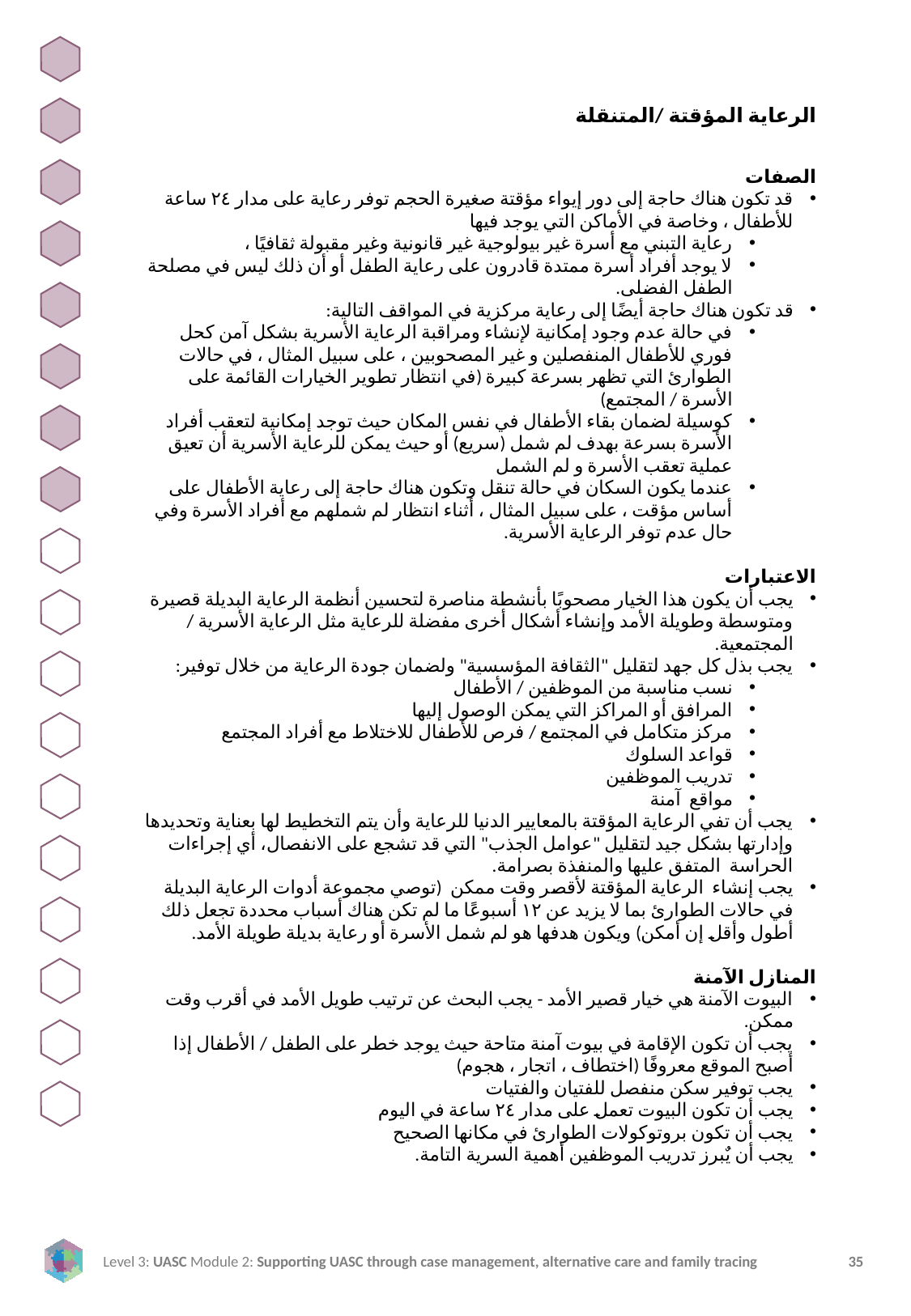

الرعاية المؤقتة /المتنقلة

الصفات
قد تكون هناك حاجة إلى دور إيواء مؤقتة صغيرة الحجم توفر رعاية على مدار ٢٤ ساعة للأطفال ، وخاصة في الأماكن التي يوجد فيها
رعاية التبني مع أسرة غير بيولوجية غير قانونية وغير مقبولة ثقافيًا ،
لا يوجد أفراد أسرة ممتدة قادرون على رعاية الطفل أو أن ذلك ليس في مصلحة الطفل الفضلى.
قد تكون هناك حاجة أيضًا إلى رعاية مركزية في المواقف التالية:
في حالة عدم وجود إمكانية لإنشاء ومراقبة الرعاية الأسرية بشكل آمن كحل فوري للأطفال المنفصلين و غير المصحوبين ، على سبيل المثال ، في حالات الطوارئ التي تظهر بسرعة كبيرة (في انتظار تطوير الخيارات القائمة على الأسرة / المجتمع)
كوسيلة لضمان بقاء الأطفال في نفس المكان حيث توجد إمكانية لتعقب أفراد الأسرة بسرعة بهدف لم شمل (سريع) أو حيث يمكن للرعاية الأسرية أن تعيق عملية تعقب الأسرة و لم الشمل
عندما يكون السكان في حالة تنقل وتكون هناك حاجة إلى رعاية الأطفال على أساس مؤقت ، على سبيل المثال ، أثناء انتظار لم شملهم مع أفراد الأسرة وفي حال عدم توفر الرعاية الأسرية.

الاعتبارات
يجب أن يكون هذا الخيار مصحوبًا بأنشطة مناصرة لتحسين أنظمة الرعاية البديلة قصيرة ومتوسطة وطويلة الأمد وإنشاء أشكال أخرى مفضلة للرعاية مثل الرعاية الأسرية / المجتمعية.
يجب بذل كل جهد لتقليل "الثقافة المؤسسية" ولضمان جودة الرعاية من خلال توفير:
نسب مناسبة من الموظفين / الأطفال
المرافق أو المراكز التي يمكن الوصول إليها
مركز متكامل في المجتمع / فرص للأطفال للاختلاط مع أفراد المجتمع
قواعد السلوك
تدريب الموظفين
مواقع  آمنة
يجب أن تفي الرعاية المؤقتة بالمعايير الدنيا للرعاية وأن يتم التخطيط لها بعناية وتحديدها وإدارتها بشكل جيد لتقليل "عوامل الجذب" التي قد تشجع على الانفصال، أي إجراءات الحراسة  المتفق عليها والمنفذة بصرامة.
يجب إنشاء  الرعاية المؤقتة لأقصر وقت ممكن  (توصي مجموعة أدوات الرعاية البديلة في حالات الطوارئ بما لا يزيد عن ١٢ أسبوعًا ما لم تكن هناك أسباب محددة تجعل ذلك أطول وأقل إن أمكن) ويكون هدفها هو لم شمل الأسرة أو رعاية بديلة طويلة الأمد.

المنازل الآمنة
البيوت الآمنة هي خيار قصير الأمد - يجب البحث عن ترتيب طويل الأمد في أقرب وقت ممكن.
يجب أن تكون الإقامة في بيوت آمنة متاحة حيث يوجد خطر على الطفل / الأطفال إذا أصبح الموقع معروفًا (اختطاف ، اتجار ، هجوم)
يجب توفير سكن منفصل للفتيان والفتيات
يجب أن تكون البيوت تعمل على مدار ٢٤ ساعة في اليوم
يجب أن تكون بروتوكولات الطوارئ في مكانها الصحيح
يجب أن يٌبرز تدريب الموظفين أهمية السرية التامة.